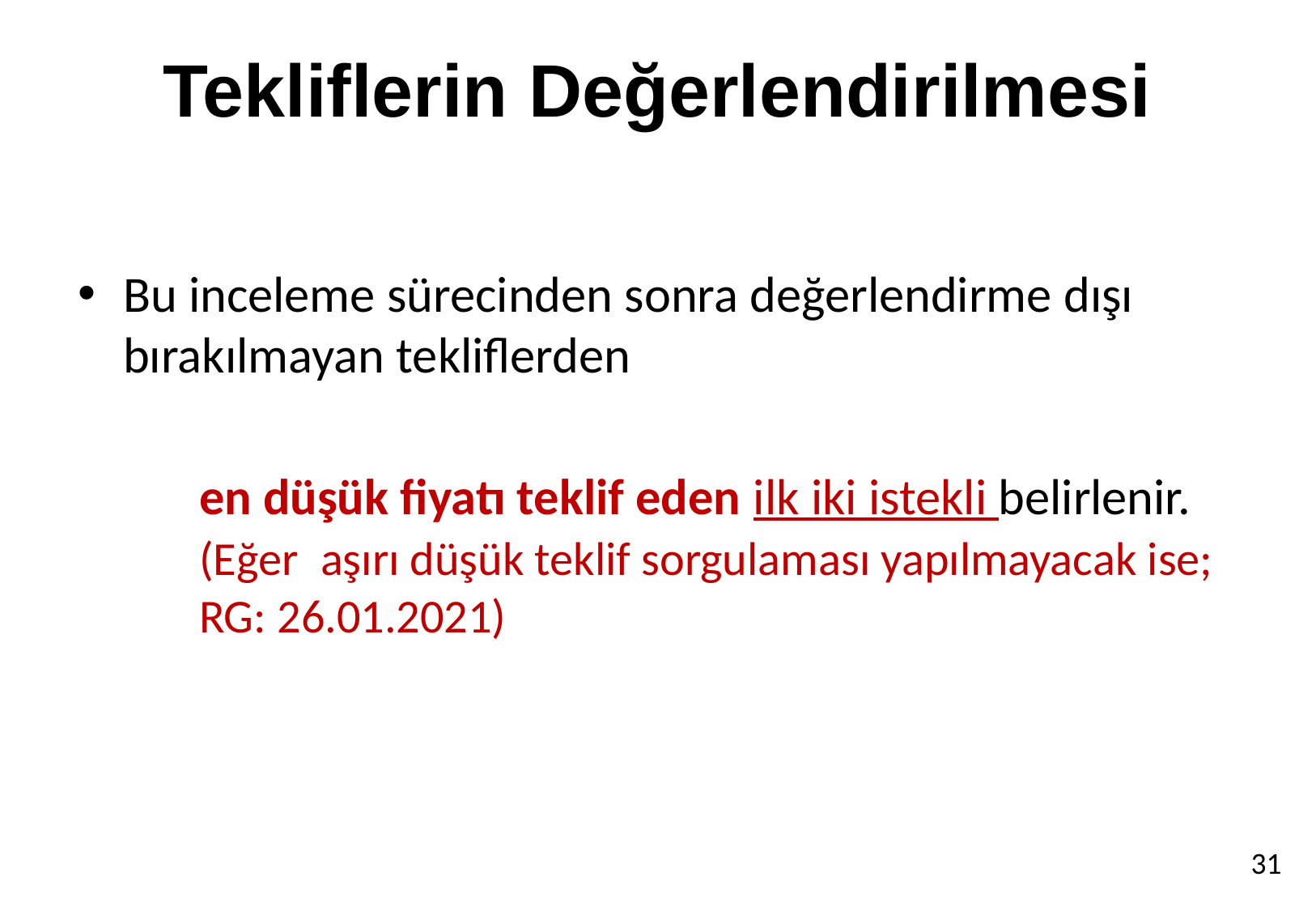

# Tekliflerin Değerlendirilmesi
Bu inceleme sürecinden sonra değerlendirme dışı bırakılmayan tekliflerden

	en düşük fiyatı teklif eden ilk iki istekli belirlenir. 	(Eğer 	aşırı düşük teklif sorgulaması yapılmayacak ise; 	RG: 26.01.2021)

31